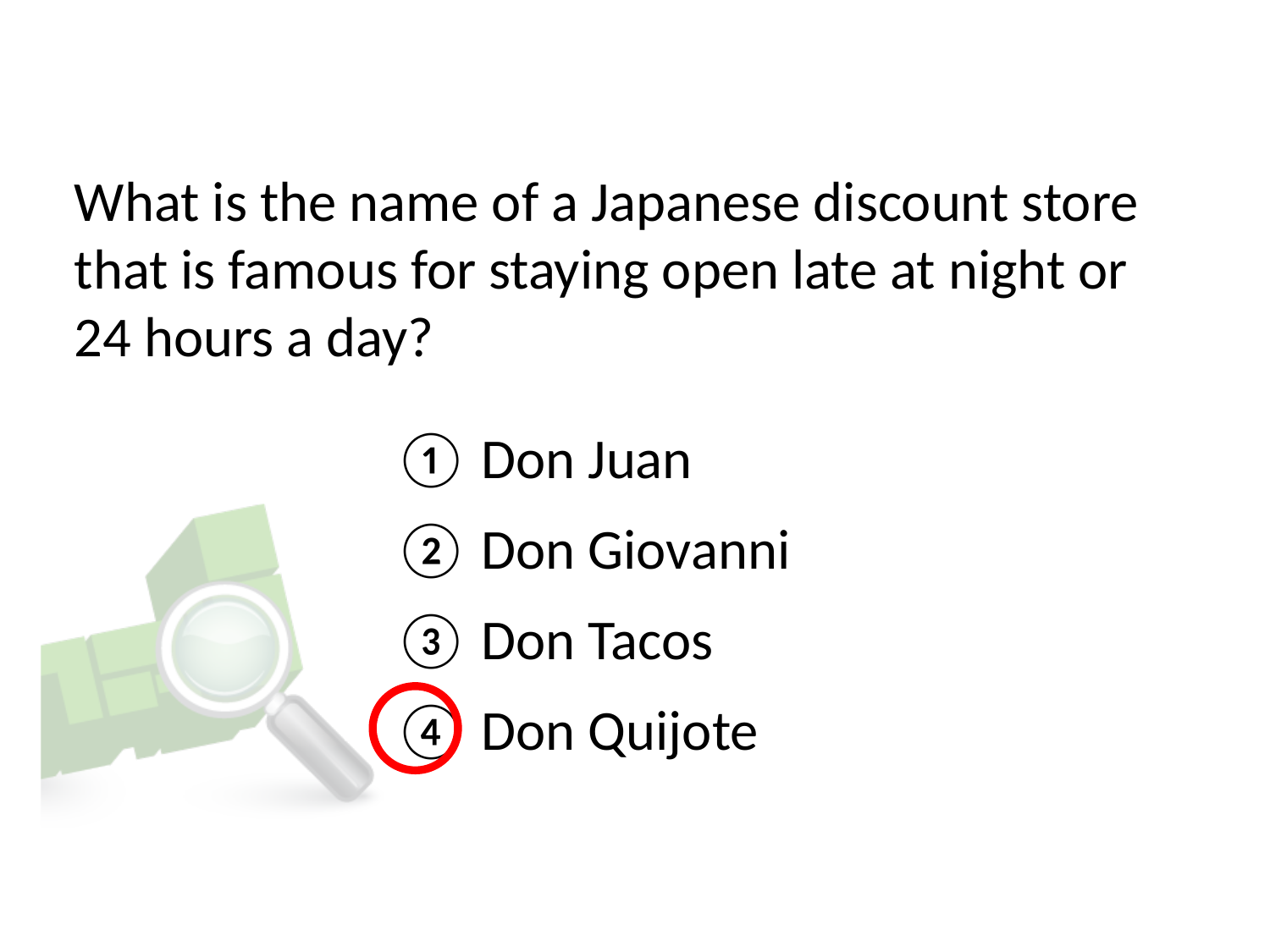

# What is the name of a Japanese discount store that is famous for staying open late at night or 24 hours a day?
① Don Juan
② Don Giovanni
③ Don Tacos
④ Don Quijote